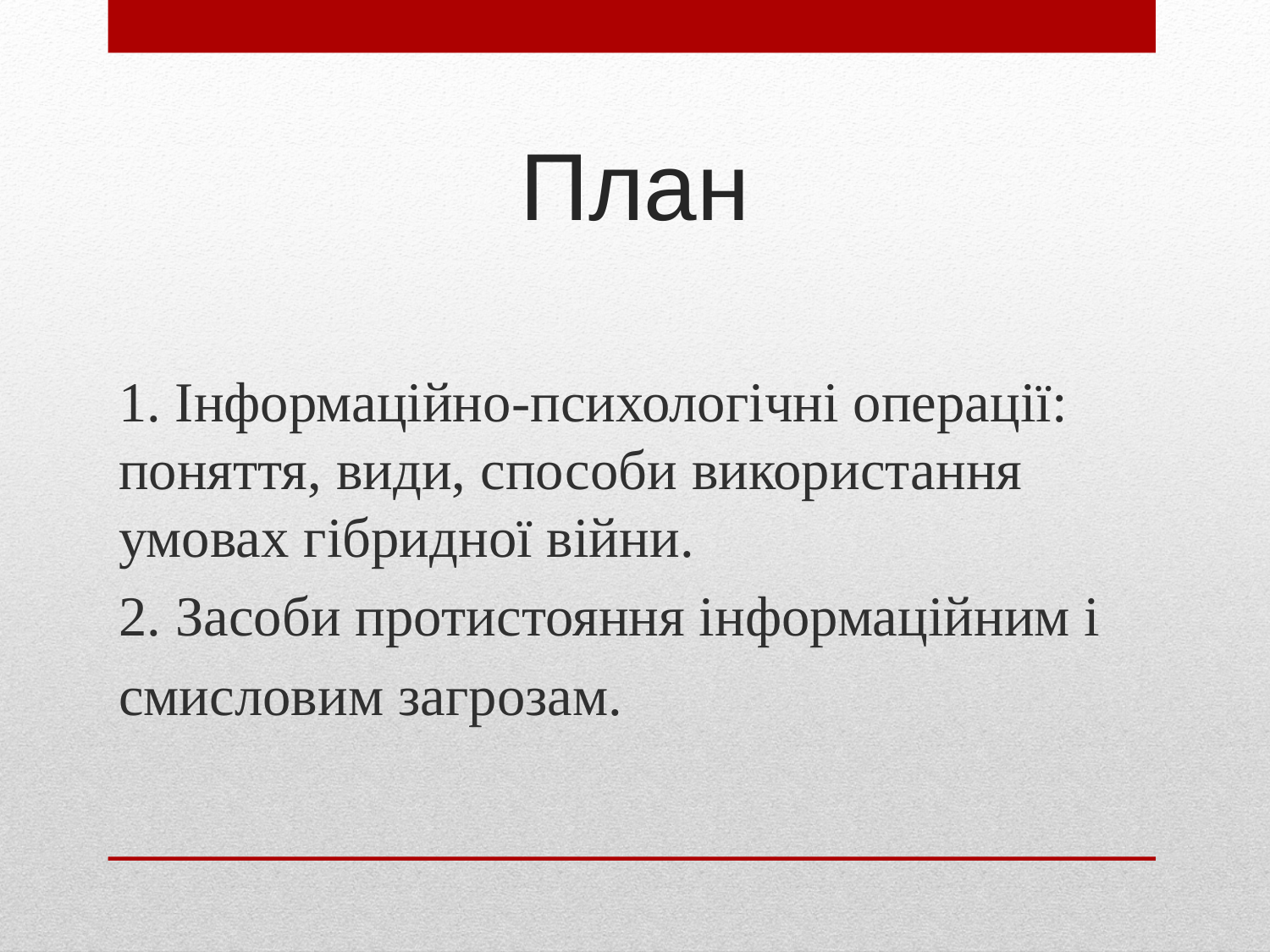

# План
1. Інформаційно-психологічні операції: поняття, види, способи використання умовах гібридної війни.
2. Засоби протистояння інформаційним і
смисловим загрозам.